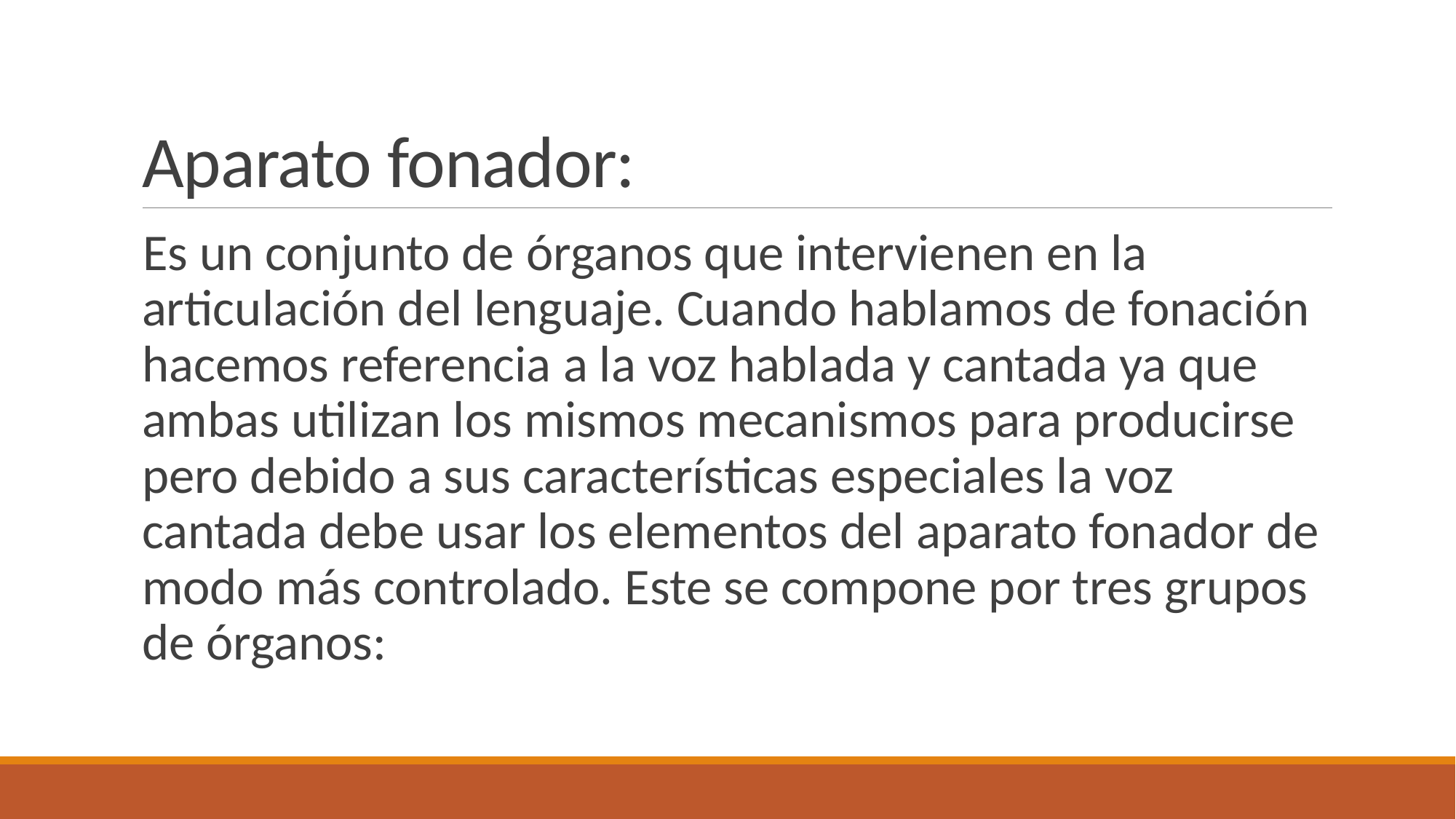

# Aparato fonador:
Es un conjunto de órganos que intervienen en la articulación del lenguaje. Cuando hablamos de fonación hacemos referencia a la voz hablada y cantada ya que ambas utilizan los mismos mecanismos para producirse pero debido a sus características especiales la voz cantada debe usar los elementos del aparato fonador de modo más controlado. Este se compone por tres grupos de órganos: